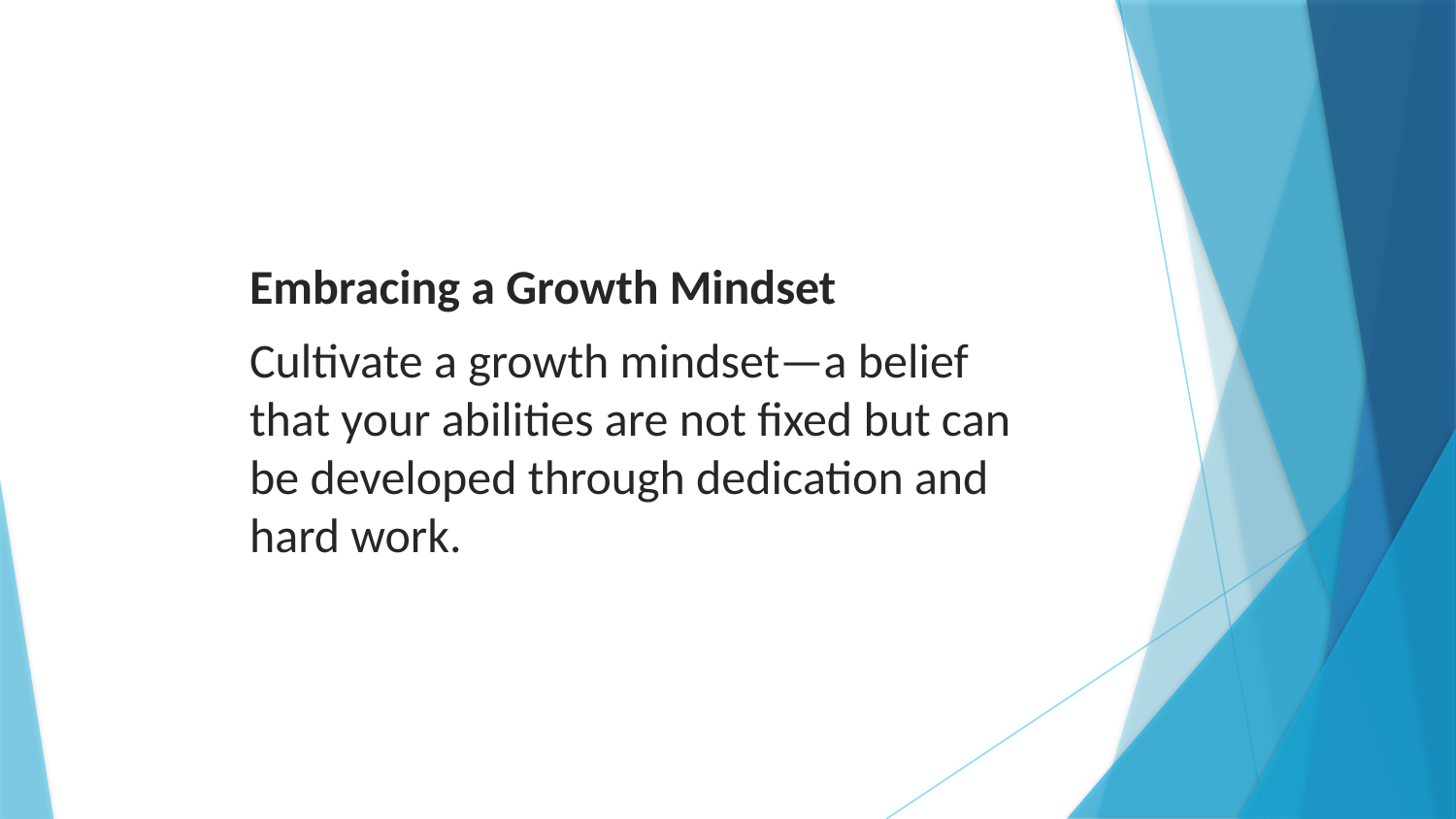

Embracing a Growth Mindset
Cultivate a growth mindset—a belief that your abilities are not fixed but can be developed through dedication and hard work.